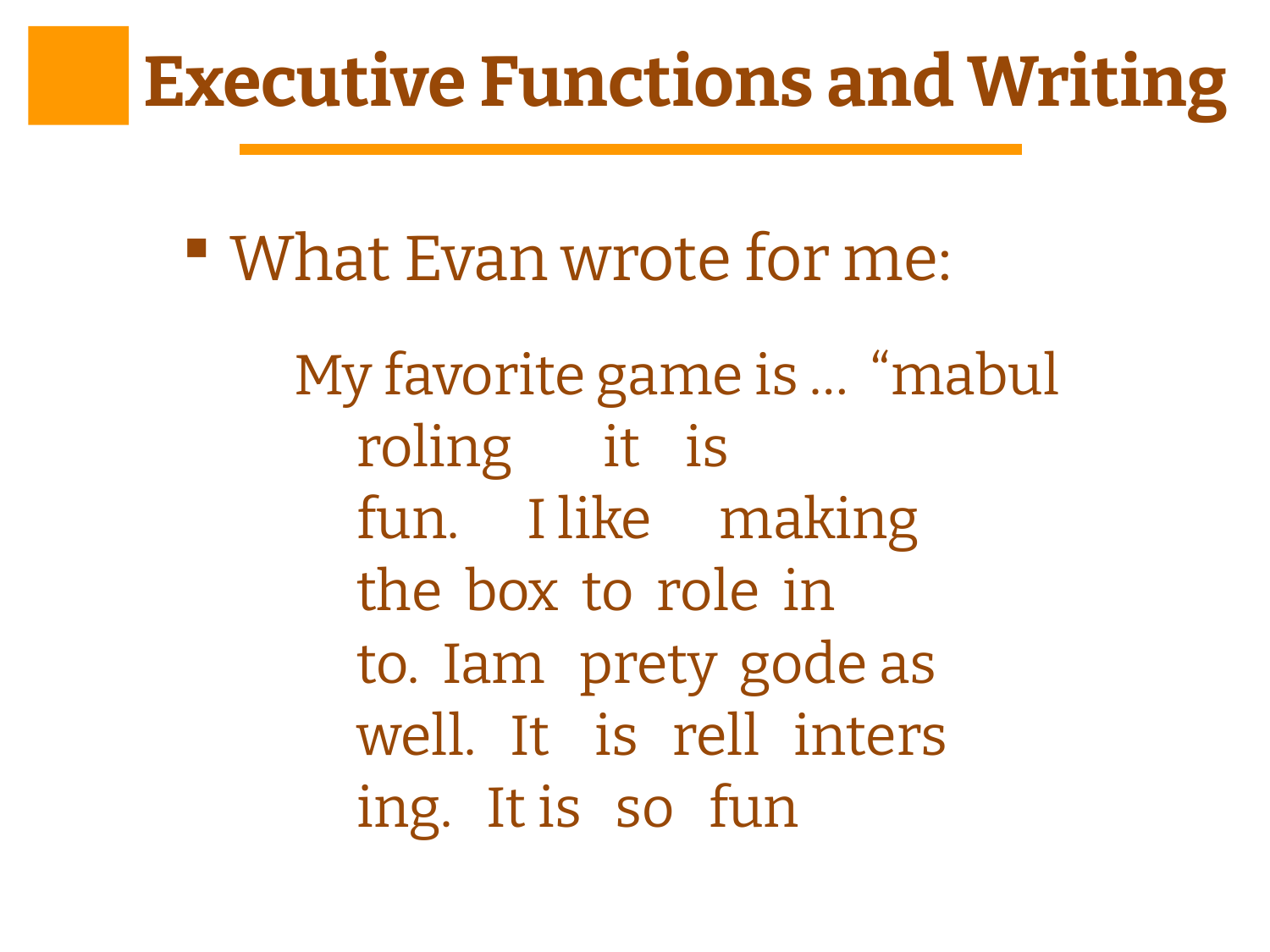

# Executive Functions and Writing

What Evan wrote for me:

          My favorite game is …  “mabul
         	roling        it    is
		fun.      I like      making
		the  box  to  role  in
		to.  Iam   prety  gode as
		well.   It    is   rell   inters
		ing.   It is   so   fun